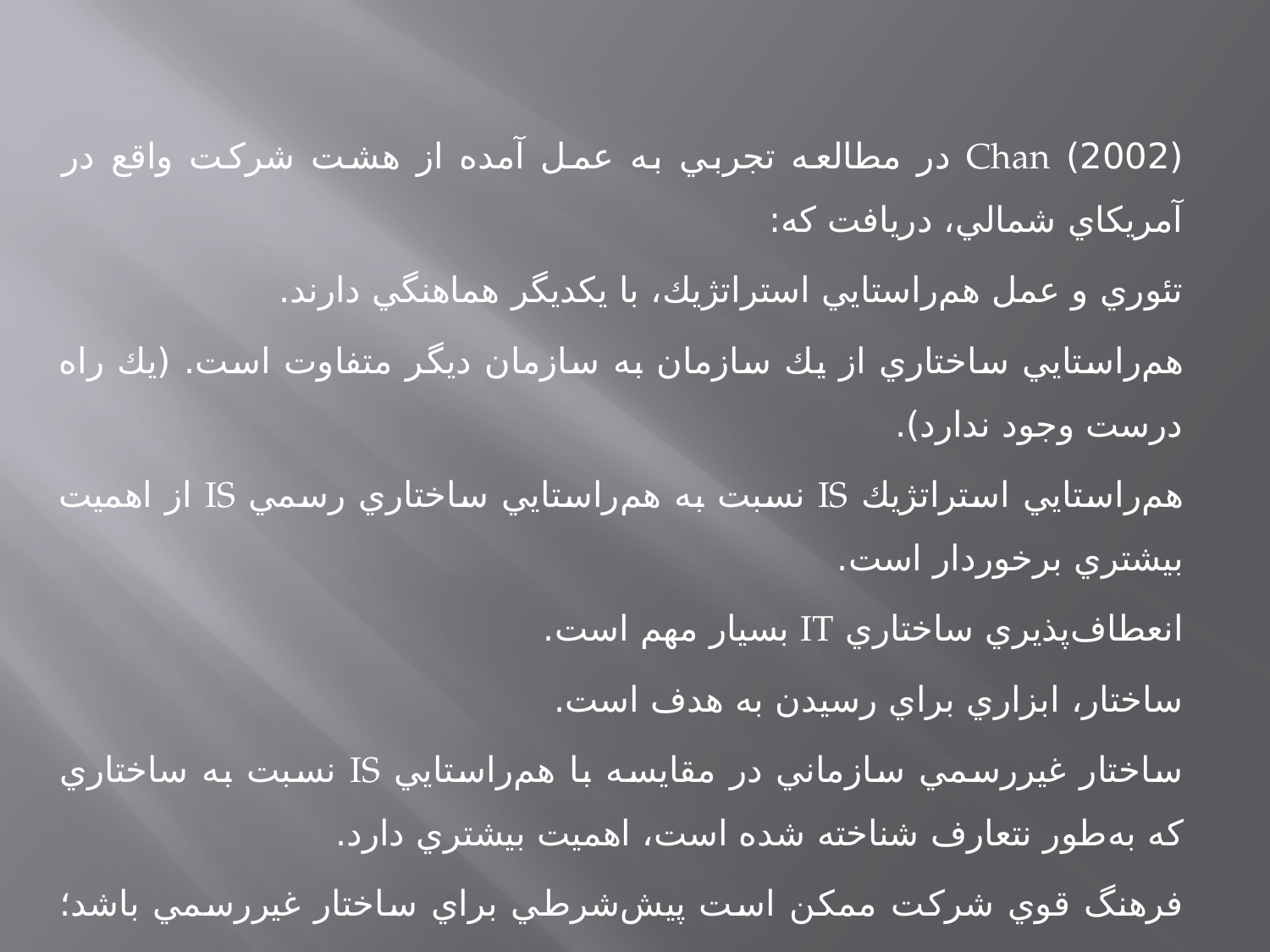

(2002) Chan در مطالعه تجربي به عمل آمده از هشت شركت واقع در آمريكاي شمالي، دريافت كه:
تئوري و عمل هم‌راستايي استراتژيك، با يكديگر هماهنگي دارند.
هم‌راستايي ساختاري از يك سازمان به سازمان ديگر متفاوت است. (يك راه درست وجود ندارد).
هم‌راستايي استراتژيك IS نسبت به هم‌راستايي ساختاري رسمي IS از اهميت بيشتري برخوردار است.
انعطاف‌پذيري ساختاري IT بسيار مهم است.
ساختار، ابزاري براي رسيدن به هدف است.
ساختار غيررسمي سازماني در مقايسه با هم‌راستايي IS نسبت به ساختاري كه به‌طور نتعارف شناخته شده است، اهميت بيشتري دارد.
فرهنگ قوي شركت ممكن است پيش‌شرطي براي ساختار غيررسمي باشد؛ كه به ايجاد هم‌راستايي مي‌پردازد.
هم‌راستايي ساختار غيررسمي به توجه بيشتري نياز دارد.